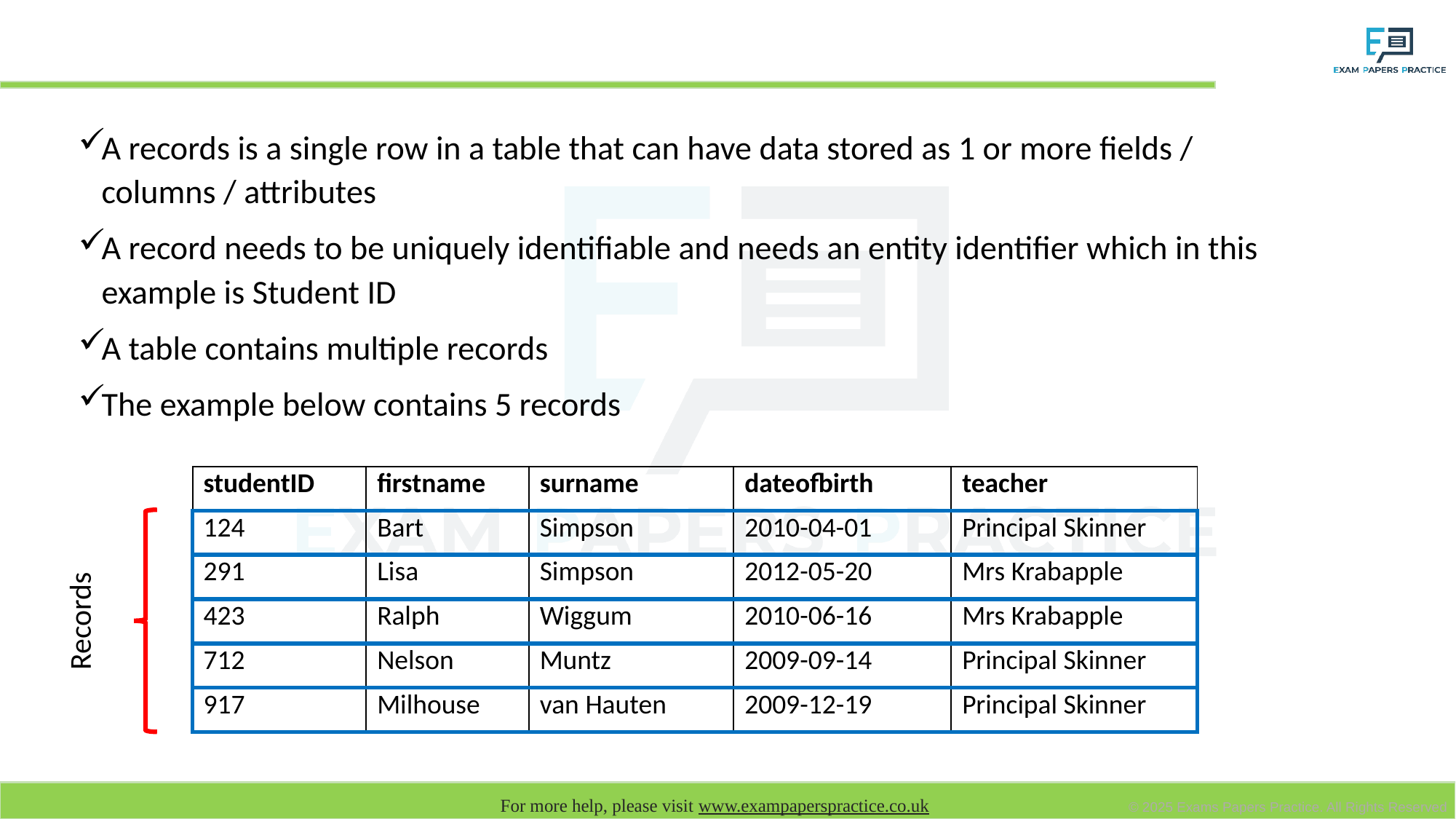

# Record
A records is a single row in a table that can have data stored as 1 or more fields / columns / attributes
A record needs to be uniquely identifiable and needs an entity identifier which in this example is Student ID
A table contains multiple records
The example below contains 5 records
| studentID | firstname | surname | dateofbirth | teacher |
| --- | --- | --- | --- | --- |
| 124 | Bart | Simpson | 2010-04-01 | Principal Skinner |
| 291 | Lisa | Simpson | 2012-05-20 | Mrs Krabapple |
| 423 | Ralph | Wiggum | 2010-06-16 | Mrs Krabapple |
| 712 | Nelson | Muntz | 2009-09-14 | Principal Skinner |
| 917 | Milhouse | van Hauten | 2009-12-19 | Principal Skinner |

Records